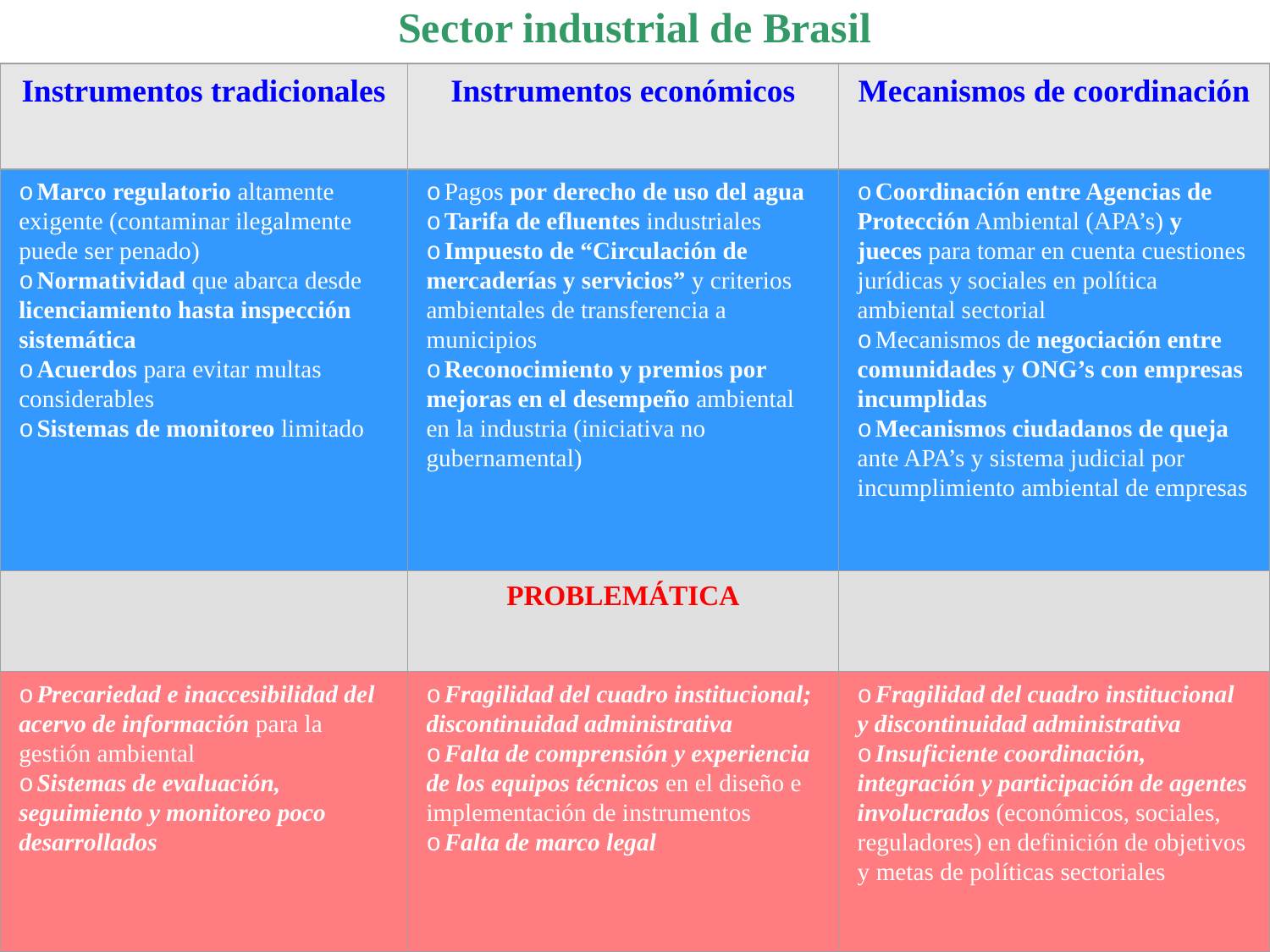

Sector industrial de Brasil

Instrumentos tradicionales

Instrumentos económicos

Mecanismos de coordinación

o Marco regulatorio altamente exigente (contaminar ilegalmente puede ser penado)
o Normatividad que abarca desde licenciamiento hasta inspección sistemática
o Acuerdos para evitar multas considerables
o Sistemas de monitoreo limitado

o Pagos por derecho de uso del agua
o Tarifa de efluentes industriales
o Impuesto de “Circulación de mercaderías y servicios” y criterios ambientales de transferencia a municipios
o Reconocimiento y premios por mejoras en el desempeño ambiental en la industria (iniciativa no gubernamental)

o Coordinación entre Agencias de Protección Ambiental (APA’s) y jueces para tomar en cuenta cuestiones jurídicas y sociales en política ambiental sectorial
o Mecanismos de negociación entre comunidades y ONG’s con empresas incumplidas
o Mecanismos ciudadanos de queja ante APA’s y sistema judicial por incumplimiento ambiental de empresas

PROBLEMÁTICA

o Precariedad e inaccesibilidad del acervo de información para la gestión ambiental
o Sistemas de evaluación, seguimiento y monitoreo poco desarrollados

o Fragilidad del cuadro institucional; discontinuidad administrativa
o Falta de comprensión y experiencia de los equipos técnicos en el diseño e implementación de instrumentos
o Falta de marco legal

o Fragilidad del cuadro institucional y discontinuidad administrativa
o Insuficiente coordinación, integración y participación de agentes involucrados (económicos, sociales, reguladores) en definición de objetivos y metas de políticas sectoriales